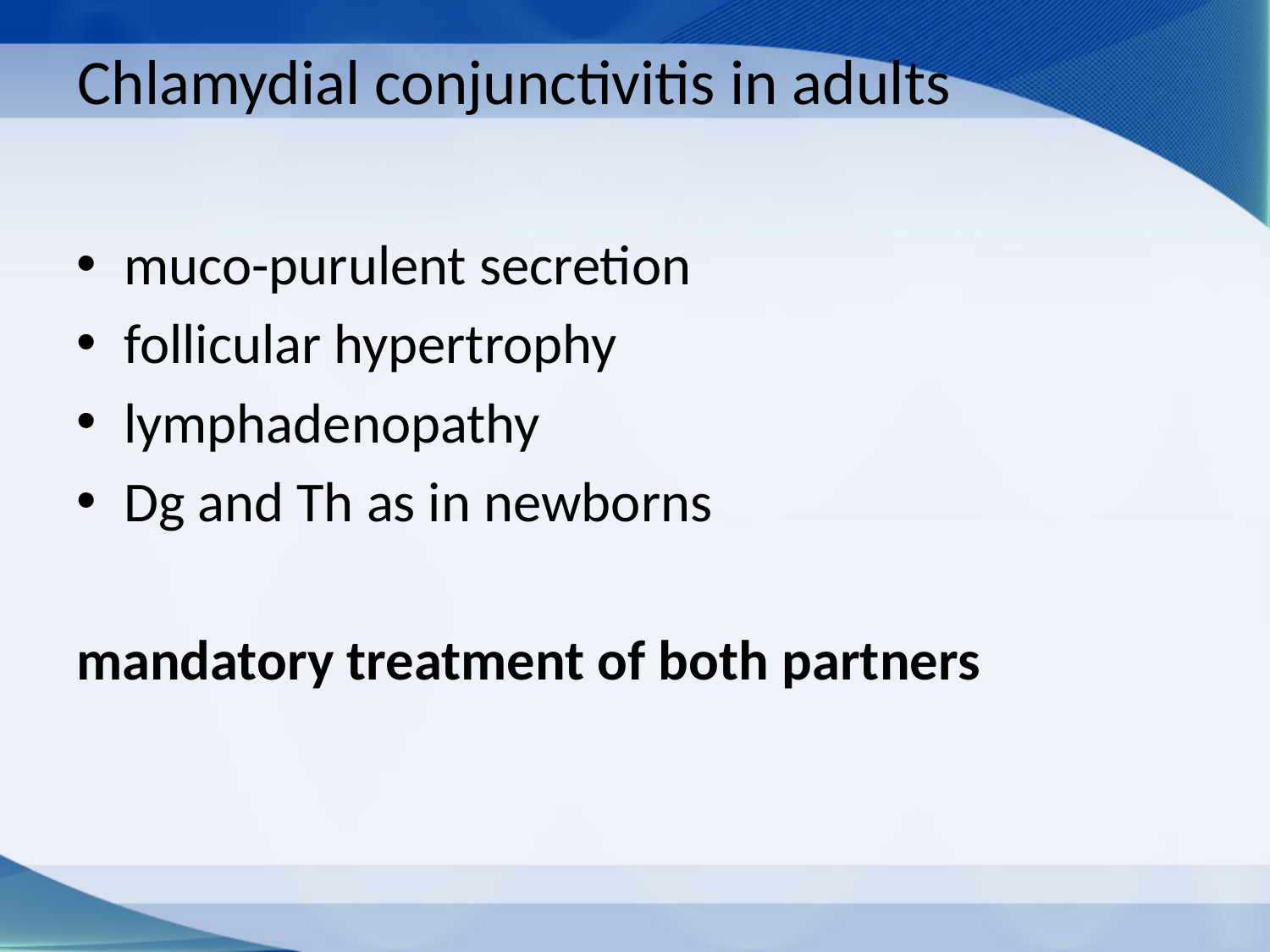

# Chlamydial conjunctivitis in adults
muco-purulent secretion
follicular hypertrophy
lymphadenopathy
Dg and Th as in newborns

mandatory treatment of both partners